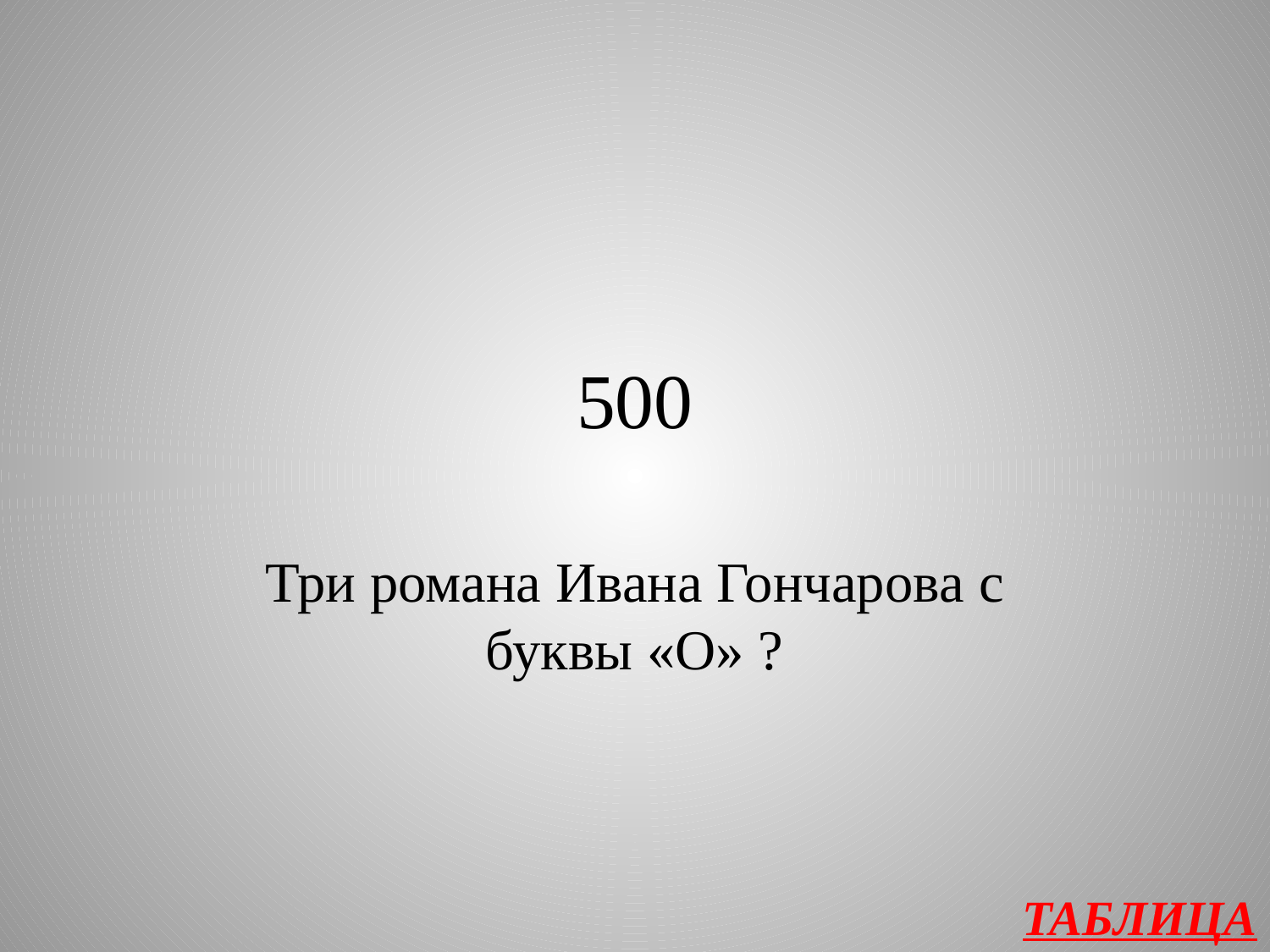

# 500
Три романа Ивана Гончарова с буквы «О» ?
ТАБЛИЦА